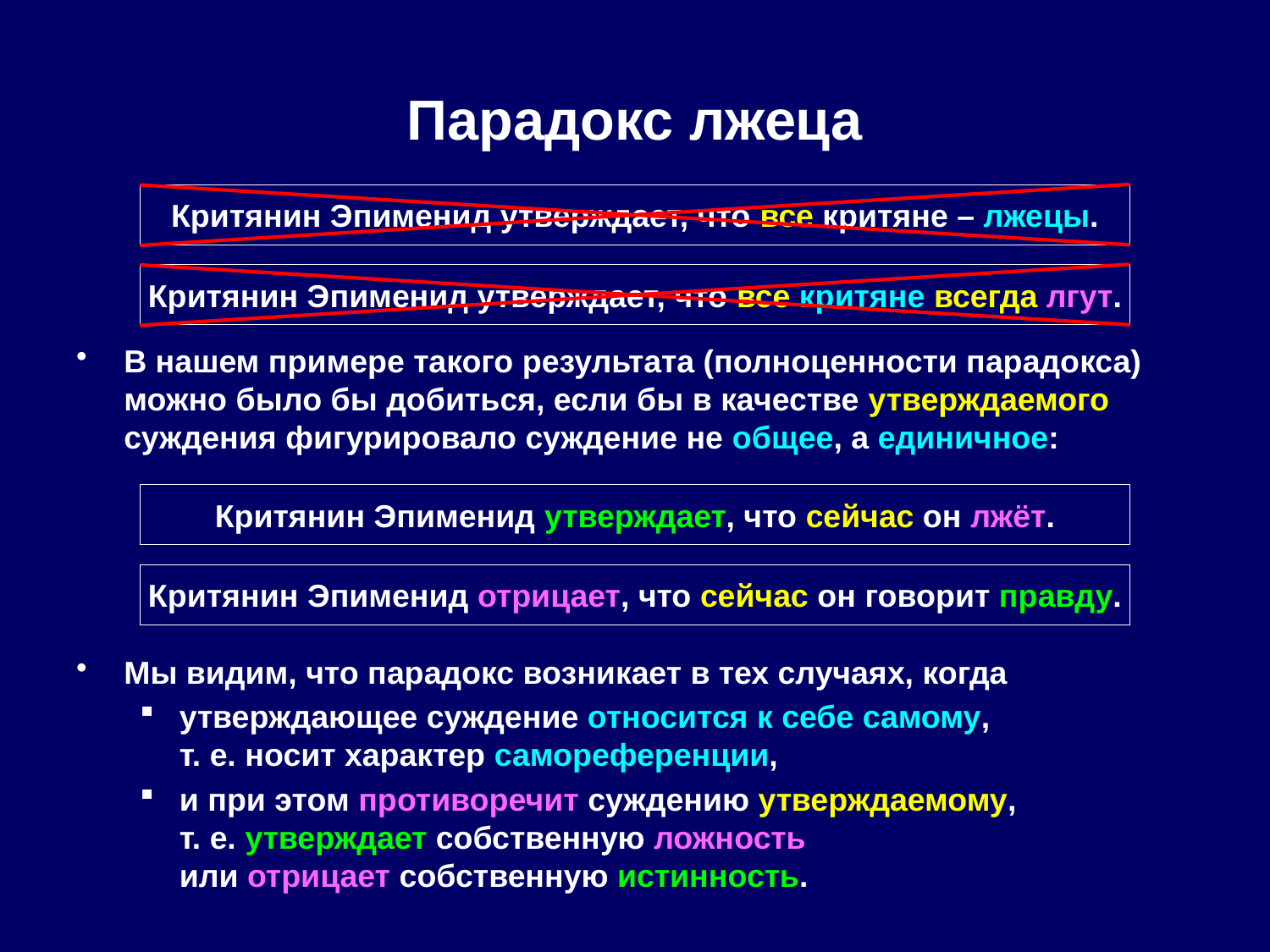

# Парадокс лжеца
Критянин Эпименид утверждает, что все критяне – лжецы.
Критянин Эпименид утверждает, что все критяне всегда лгут.
В нашем примере такого результата (полноценности парадокса) можно было бы добиться, если бы в качестве утверждаемого суждения фигурировало суждение не общее, а единичное:
Мы видим, что парадокс возникает в тех случаях, когда
утверждающее суждение относится к себе самому,
т. е. носит характер самореференции,
и при этом противоречит суждению утверждаемому,
т. е. утверждает собственную ложность
или отрицает собственную истинность.
Критянин Эпименид утверждает, что сейчас он лжёт.
Критянин Эпименид отрицает, что сейчас он говорит правду.